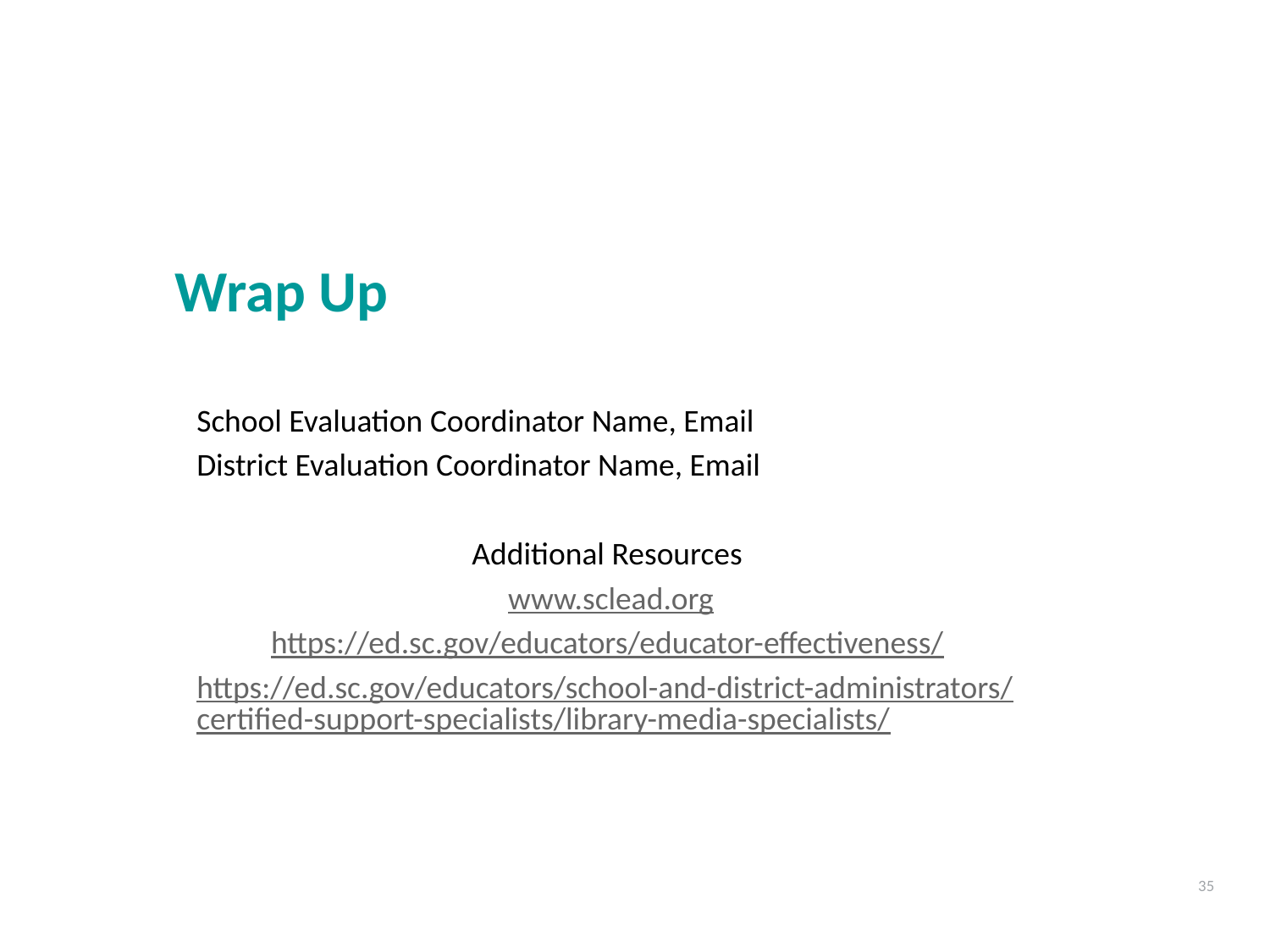

# Wrap Up
School Evaluation Coordinator Name, Email
District Evaluation Coordinator Name, Email

Additional Resources
 www.sclead.org
https://ed.sc.gov/educators/educator-effectiveness/
https://ed.sc.gov/educators/school-and-district-administrators/certified-support-specialists/library-media-specialists/

35